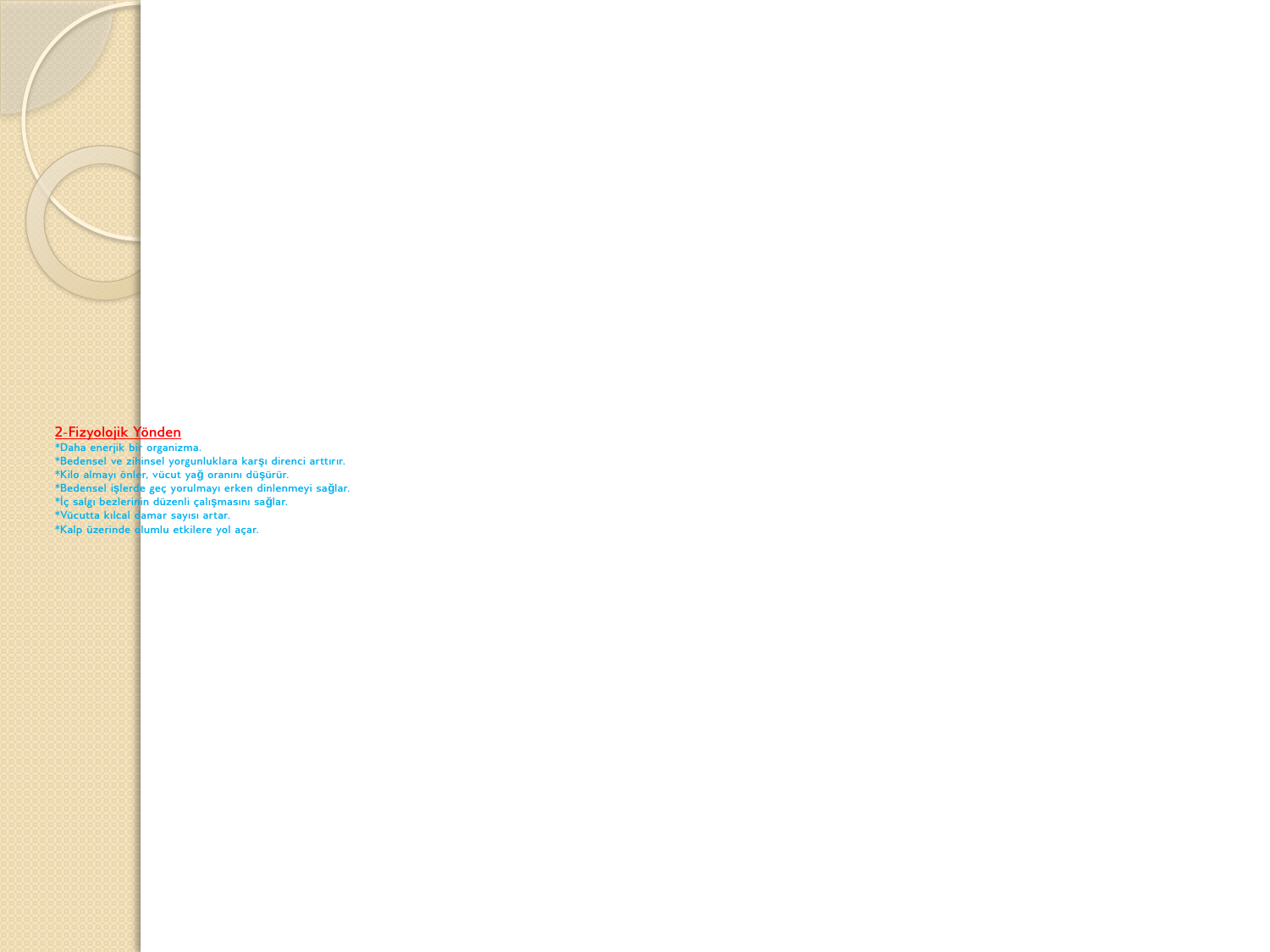

# 2-Fizyolojik Yönden *Daha enerjik bir organizma. *Bedensel ve zihinsel yorgunluklara karşı direnci arttırır. *Kilo almayı önler, vücut yağ oranını düşürür. *Bedensel işlerde geç yorulmayı erken dinlenmeyi sağlar. *İç salgı bezlerinin düzenli çalışmasını sağlar. *Vücutta kılcal damar sayısı artar. *Kalp üzerinde olumlu etkilere yol açar.